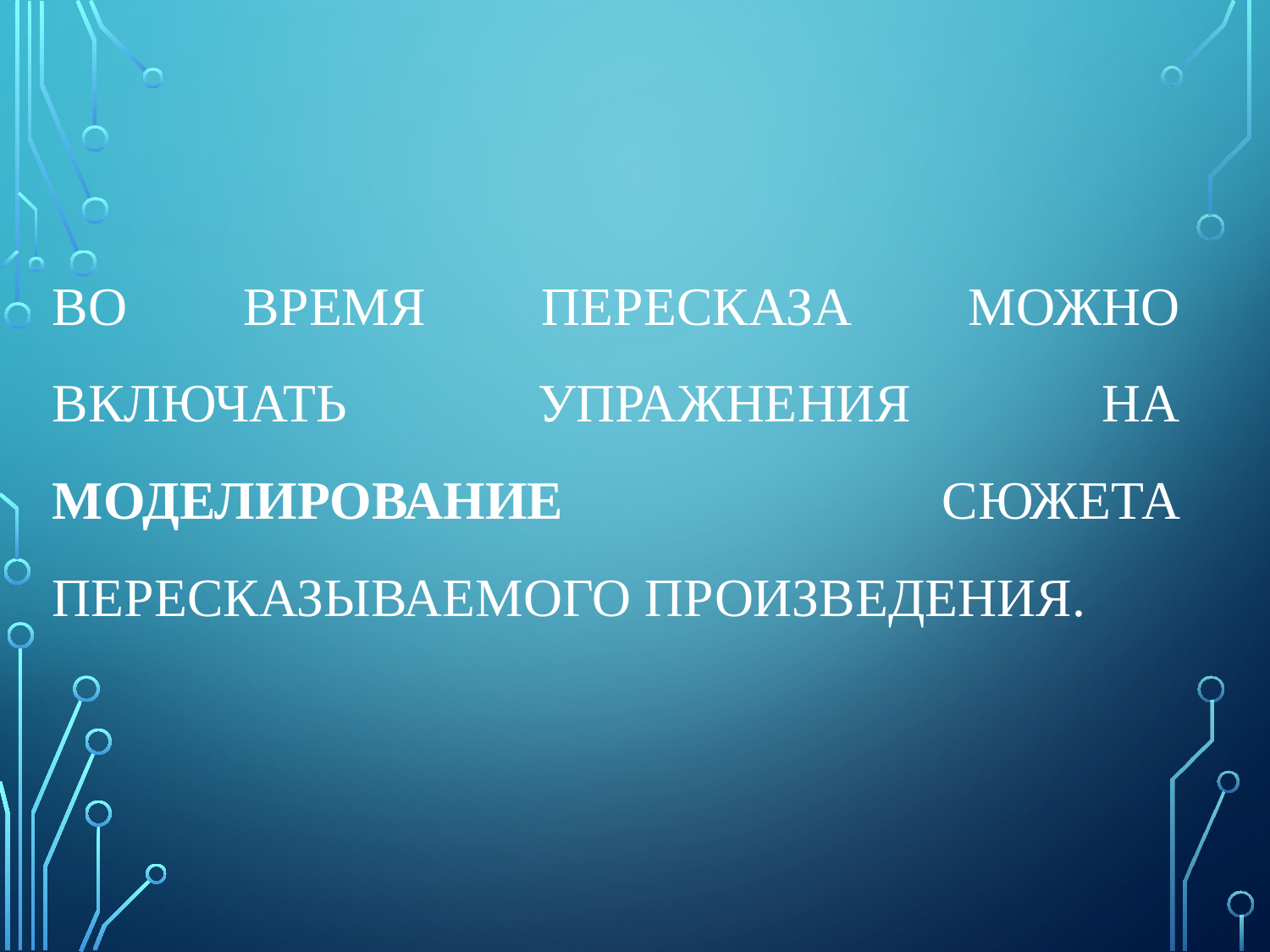

# Во время пересказа можно включать упражнения на моделирование сюжета пересказываемого произведения.